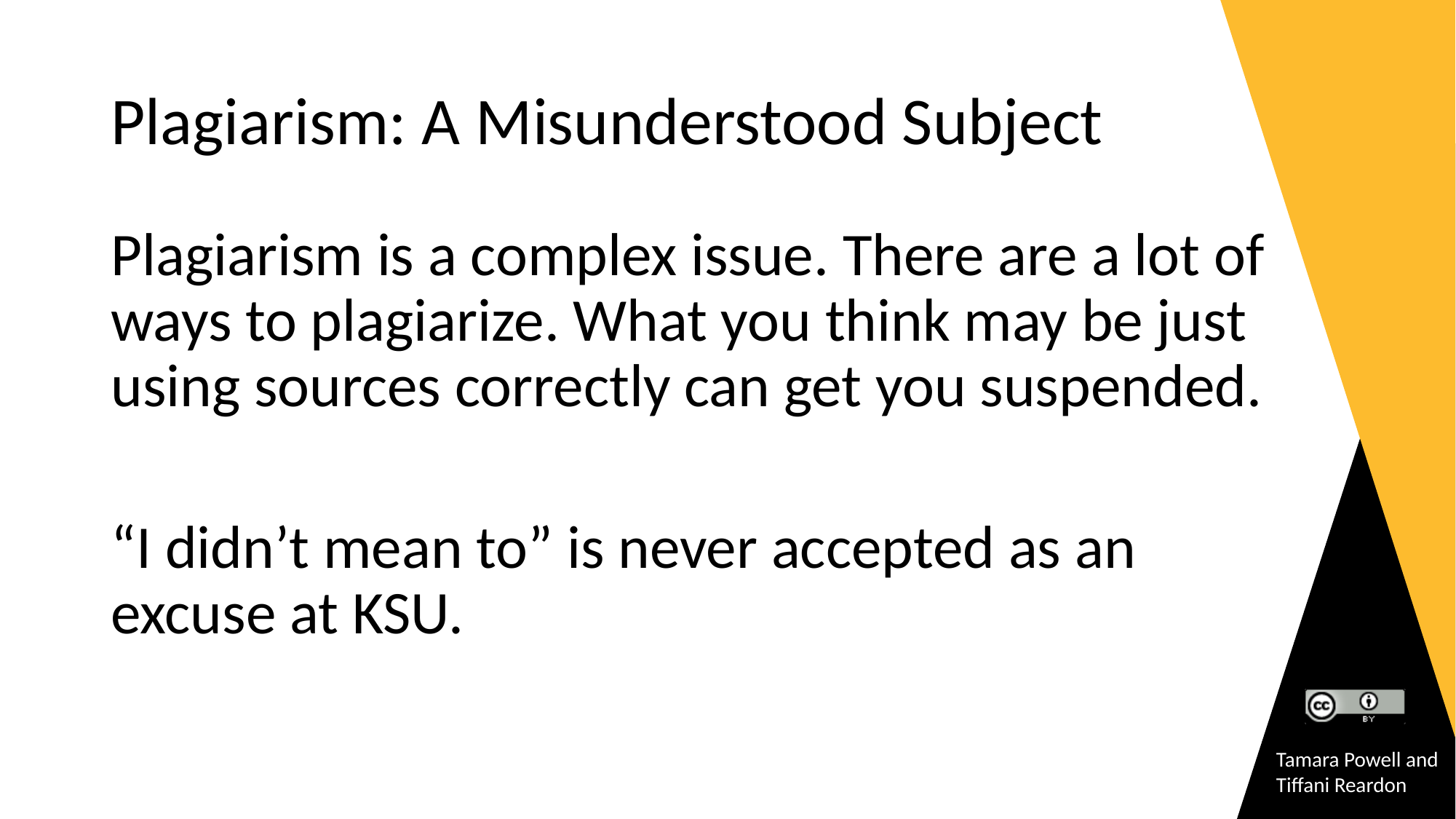

# Plagiarism: A Misunderstood Subject
Plagiarism is a complex issue. There are a lot of ways to plagiarize. What you think may be just using sources correctly can get you suspended.

“I didn’t mean to” is never accepted as an excuse at KSU.